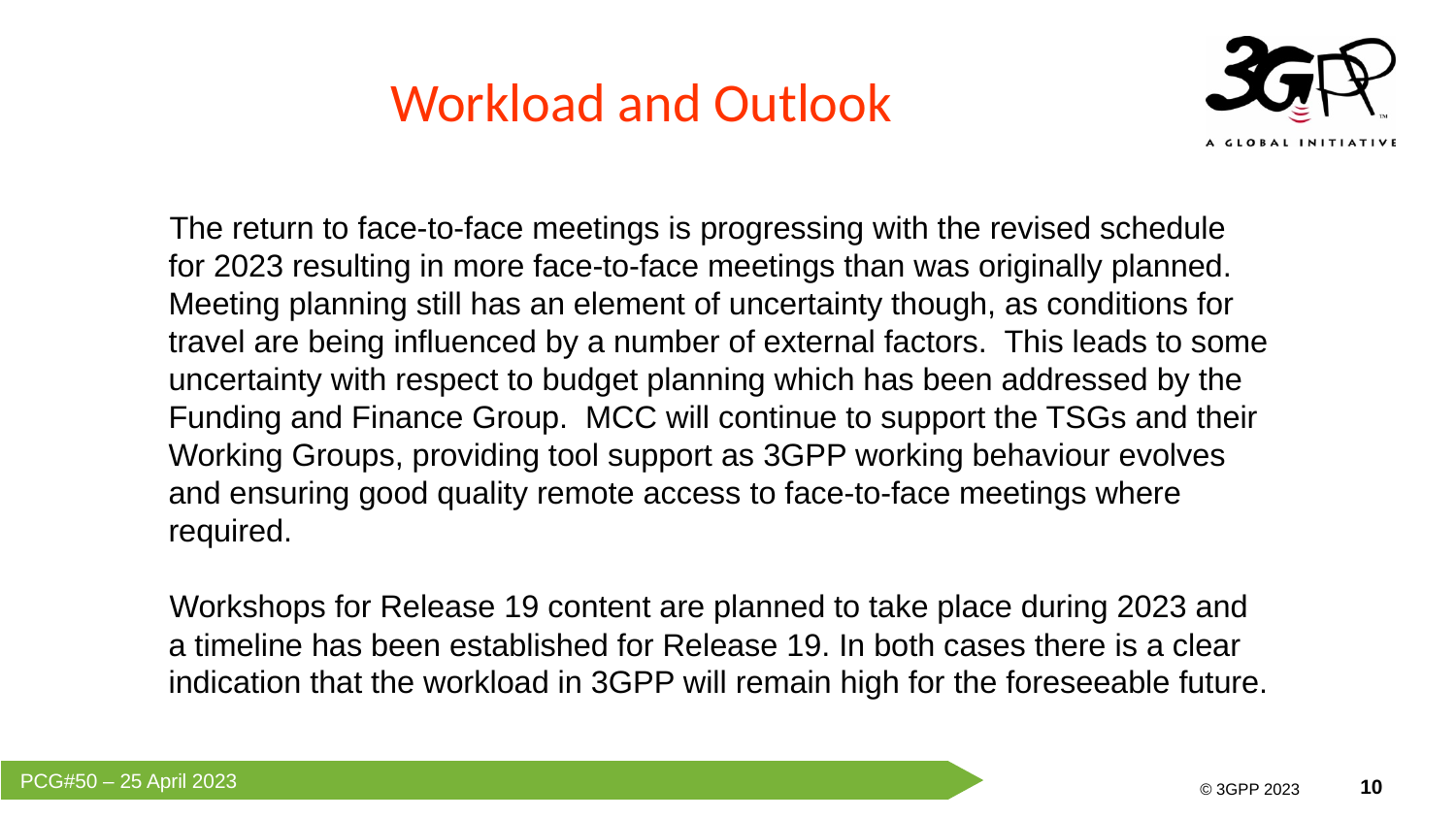

# Workload and Outlook

The return to face-to-face meetings is progressing with the revised schedule for 2023 resulting in more face-to-face meetings than was originally planned.  Meeting planning still has an element of uncertainty though, as conditions for travel are being influenced by a number of external factors.  This leads to some uncertainty with respect to budget planning which has been addressed by the Funding and Finance Group.  MCC will continue to support the TSGs and their Working Groups, providing tool support as 3GPP working behaviour evolves and ensuring good quality remote access to face-to-face meetings where required.

Workshops for Release 19 content are planned to take place during 2023 and a timeline has been established for Release 19. In both cases there is a clear indication that the workload in 3GPP will remain high for the foreseeable future.